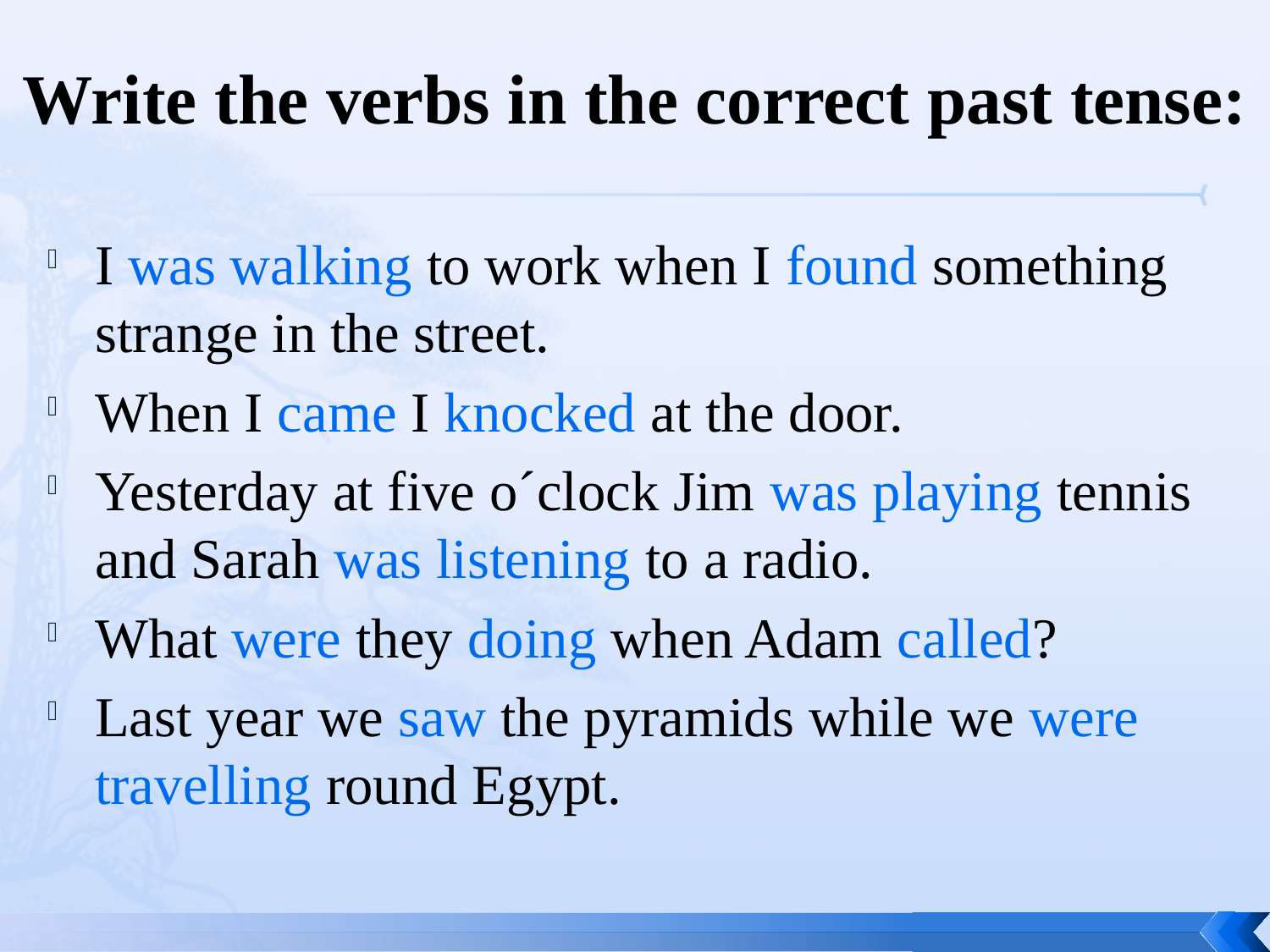

# Write the verbs in the correct past tense:
I was walking to work when I found something strange in the street.
When I came I knocked at the door.
Yesterday at five o´clock Jim was playing tennis and Sarah was listening to a radio.
What were they doing when Adam called?
Last year we saw the pyramids while we were travelling round Egypt.